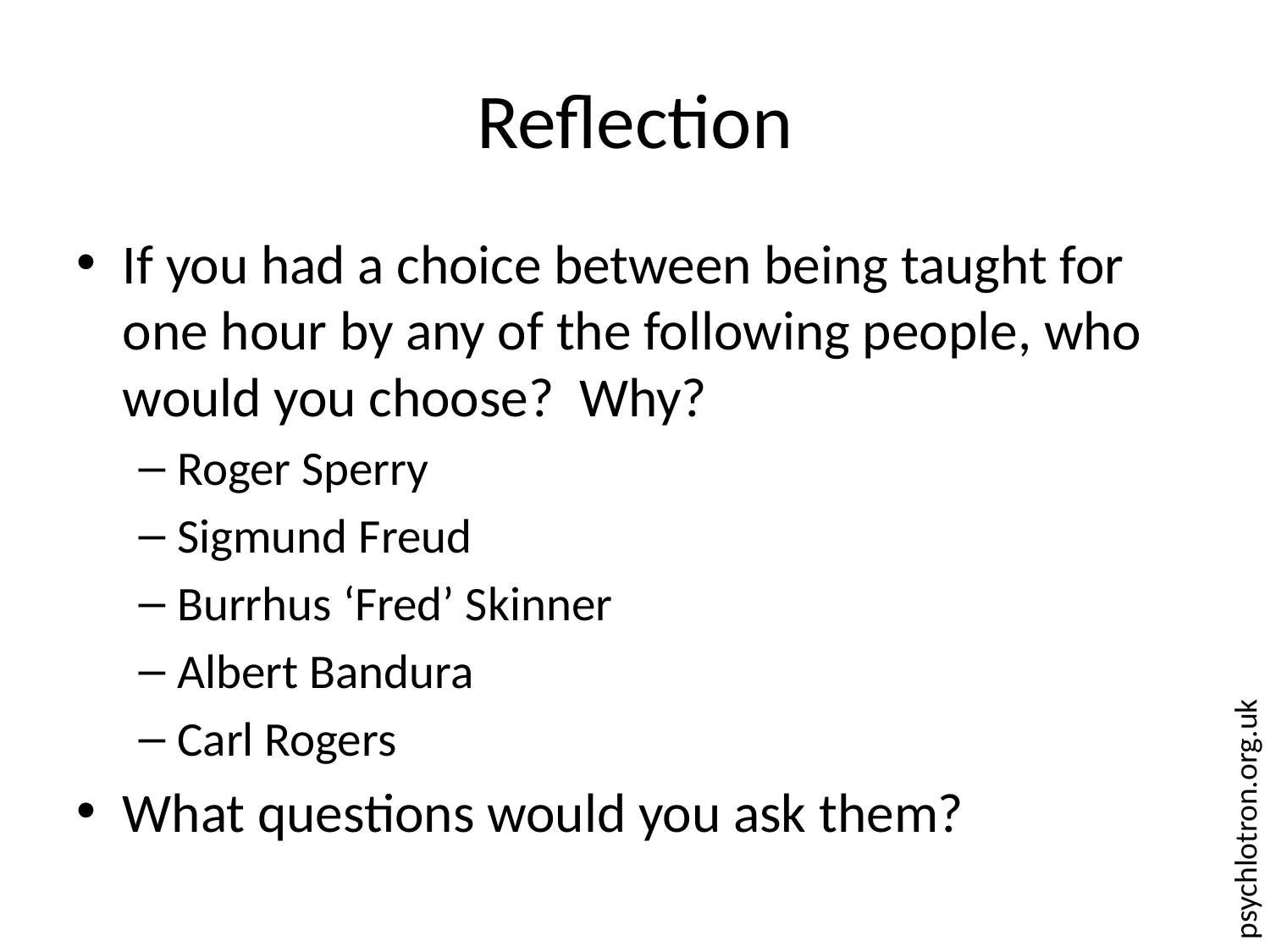

# Reflection
If you had a choice between being taught for one hour by any of the following people, who would you choose?  Why?
Roger Sperry
Sigmund Freud
Burrhus ‘Fred’ Skinner
Albert Bandura
Carl Rogers
What questions would you ask them?